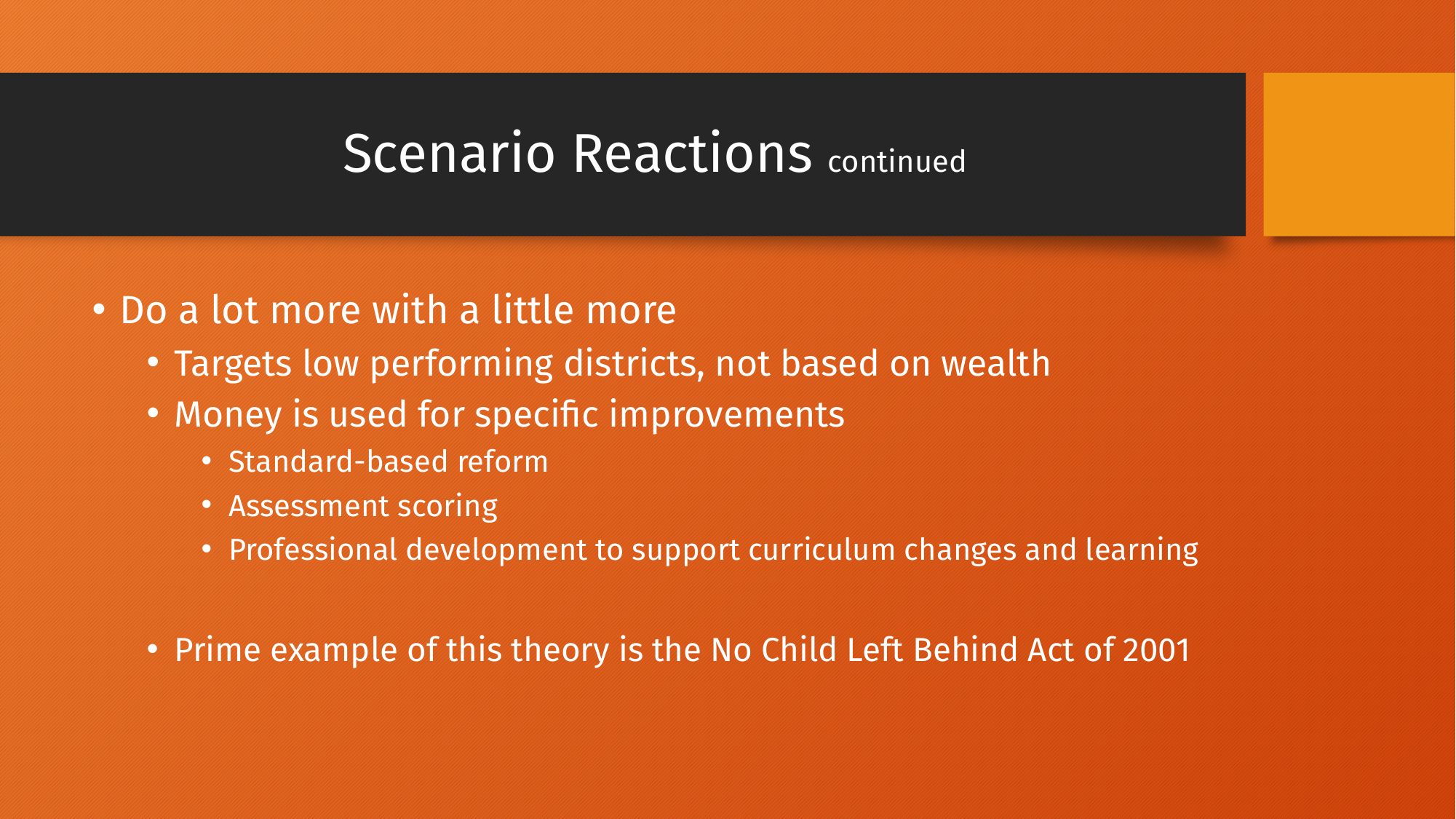

# Scenario Reactions continued
Do a lot more with a little more
Targets low performing districts, not based on wealth
Money is used for specific improvements
Standard-based reform
Assessment scoring
Professional development to support curriculum changes and learning

Prime example of this theory is the No Child Left Behind Act of 2001